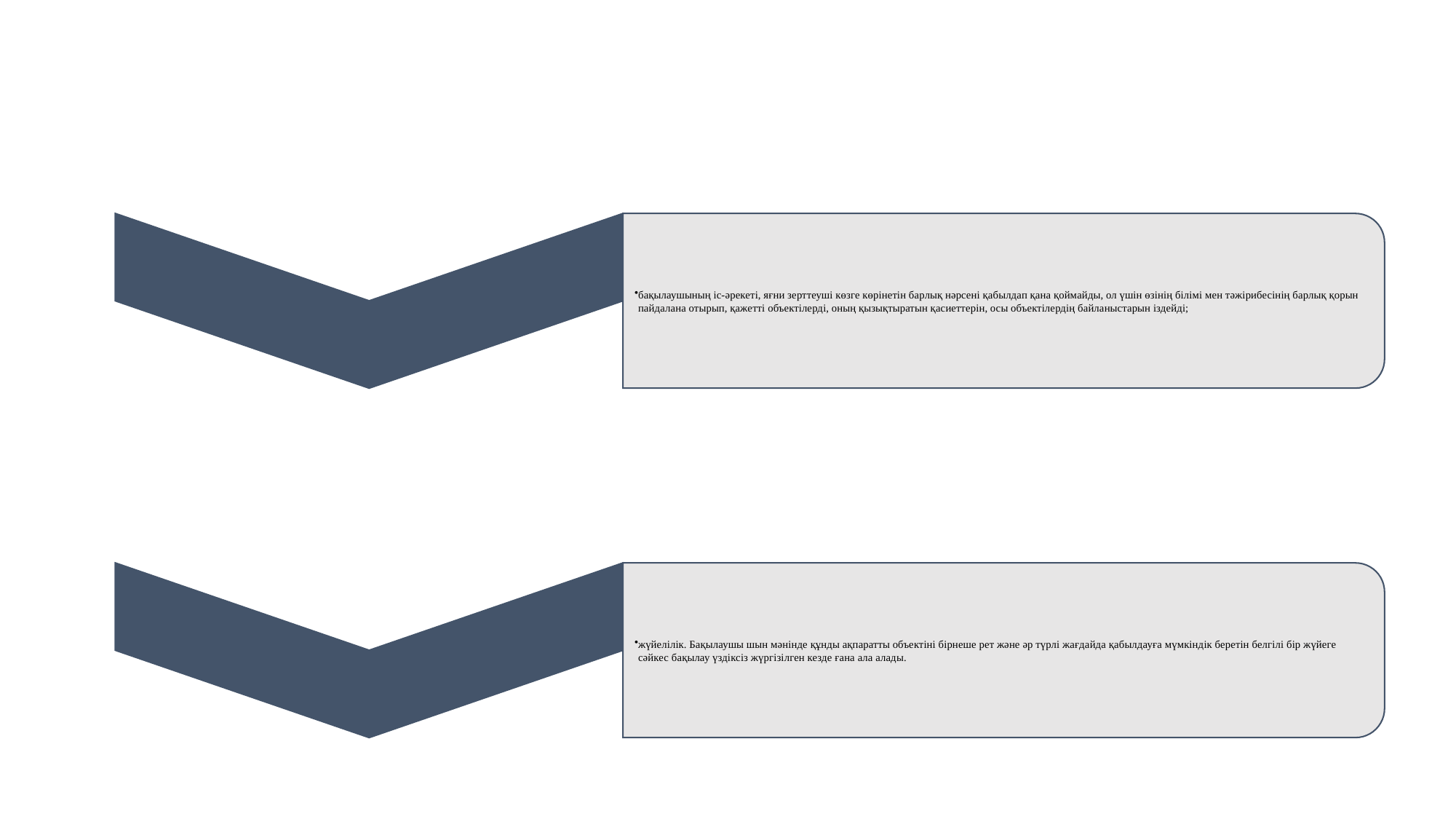

бақылаушының іс-әрекеті, яғни зерттеуші көзге көрінетін барлық нәрсені қабылдап қана қоймайды, ол үшін өзінің білімі мен тәжірибесінің барлық қорын пайдалана отырып, қажетті объектілерді, оның қызықтыратын қасиеттерін, осы объектілердің байланыстарын іздейді;
жүйелілік. Бақылаушы шын мәнінде құнды ақпаратты объектіні бірнеше рет және әр түрлі жағдайда қабылдауға мүмкіндік беретін белгілі бір жүйеге сәйкес бақылау үздіксіз жүргізілген кезде ғана ала алады.